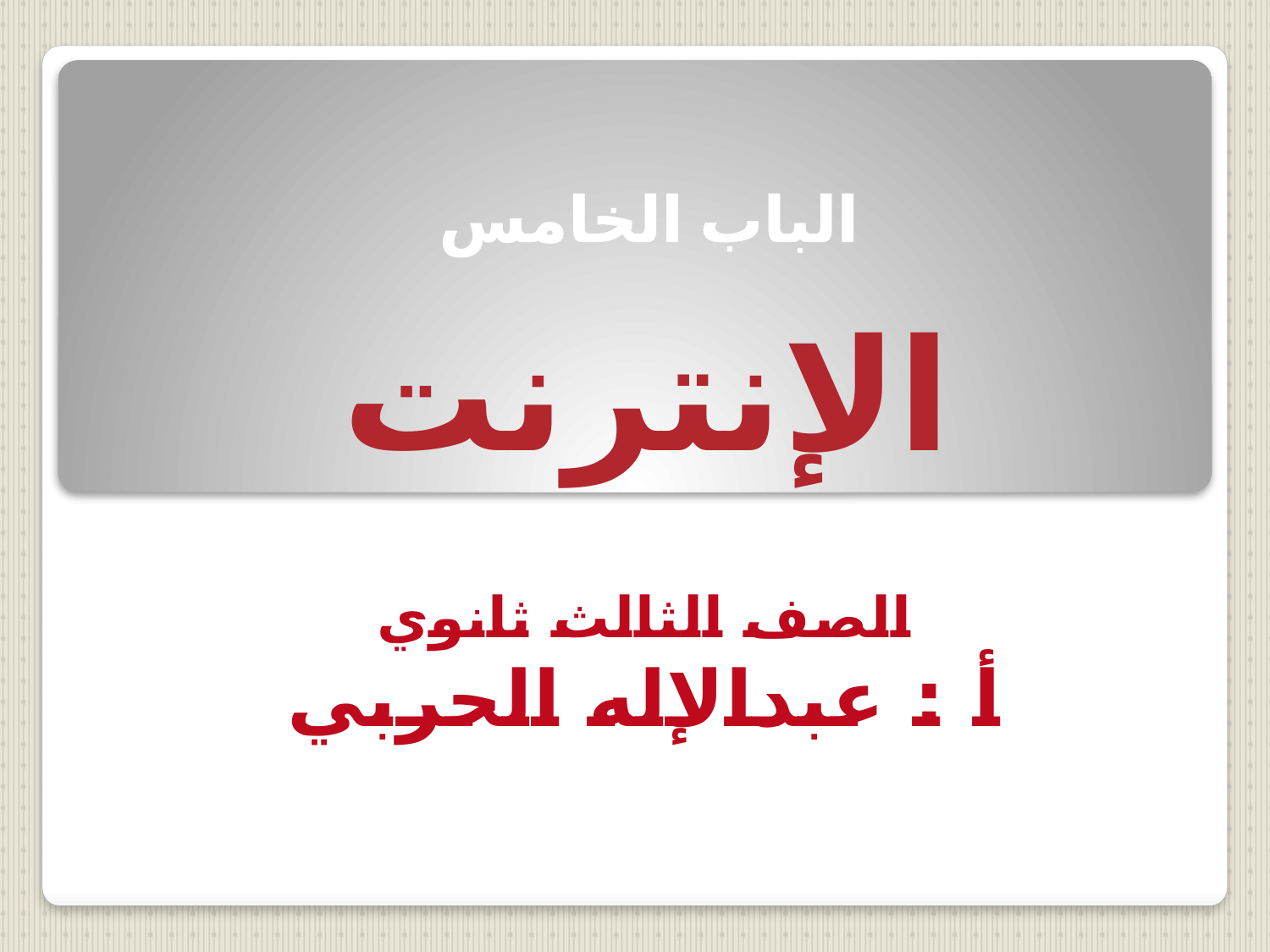

# الباب الخامس
الإنترنت

الصف الثالث ثانوي
أ : عبدالإله الحربي